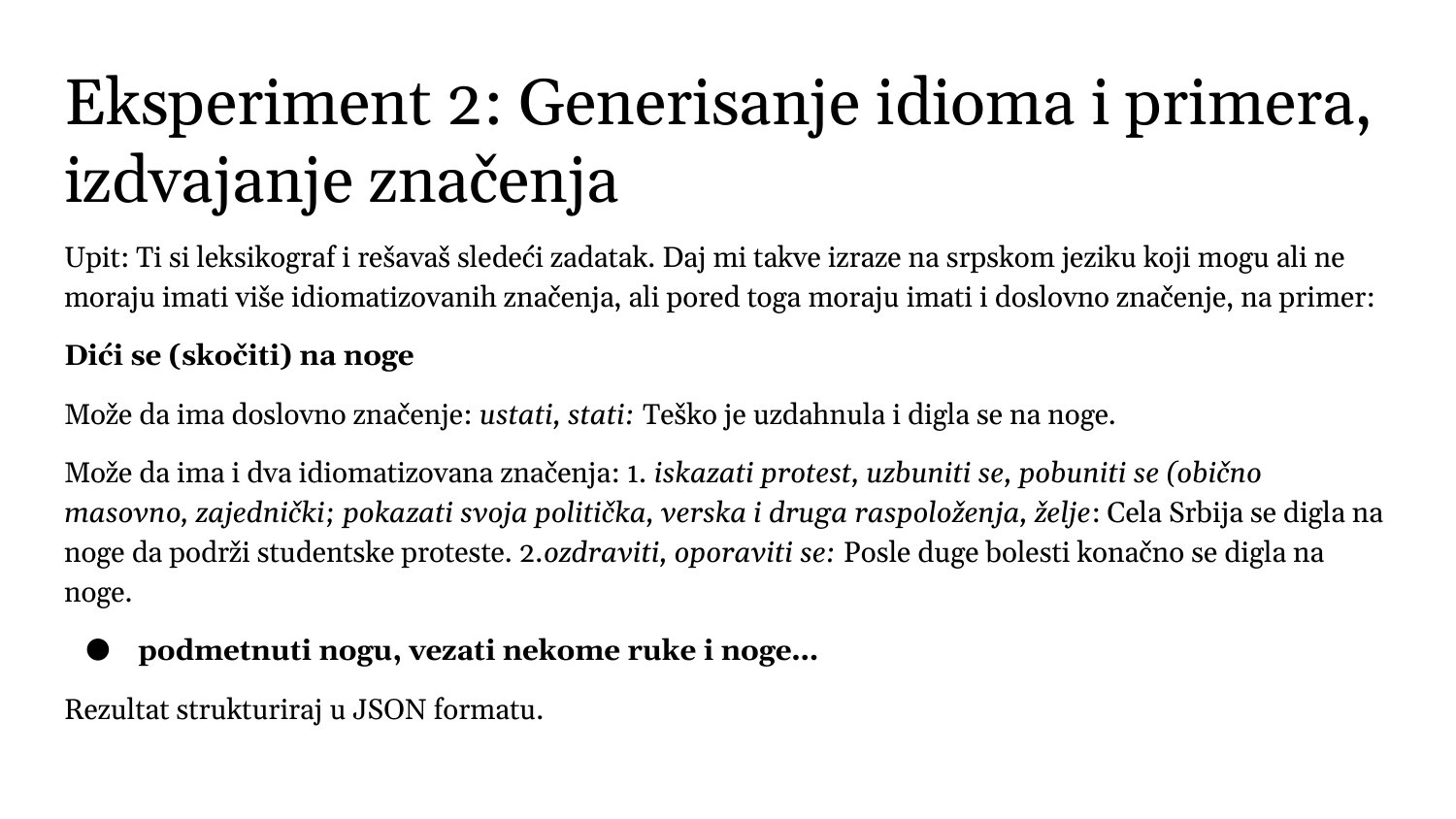

# Eksperiment 2: Generisanje idioma i primera, izdvajanje značenja
Upit: Ti si leksikograf i rešavaš sledeći zadatak. Daj mi takve izraze na srpskom jeziku koji mogu ali ne moraju imati više idiomatizovanih značenja, ali pored toga moraju imati i doslovno značenje, na primer:
Dići se (skočiti) na noge
Može da ima doslovno značenje: ustati, stati: Teško je uzdahnula i digla se na noge.
Može da ima i dva idiomatizovana značenja: 1. iskazati protest, uzbuniti se, pobuniti se (obično masovno, zajednički; pokazati svoja politička, verska i druga raspoloženja, želje: Cela Srbija se digla na noge da podrži studentske proteste. 2.ozdraviti, oporaviti se: Posle duge bolesti konačno se digla na noge.
podmetnuti nogu, vezati nekome ruke i noge…
Rezultat strukturiraj u JSON formatu.